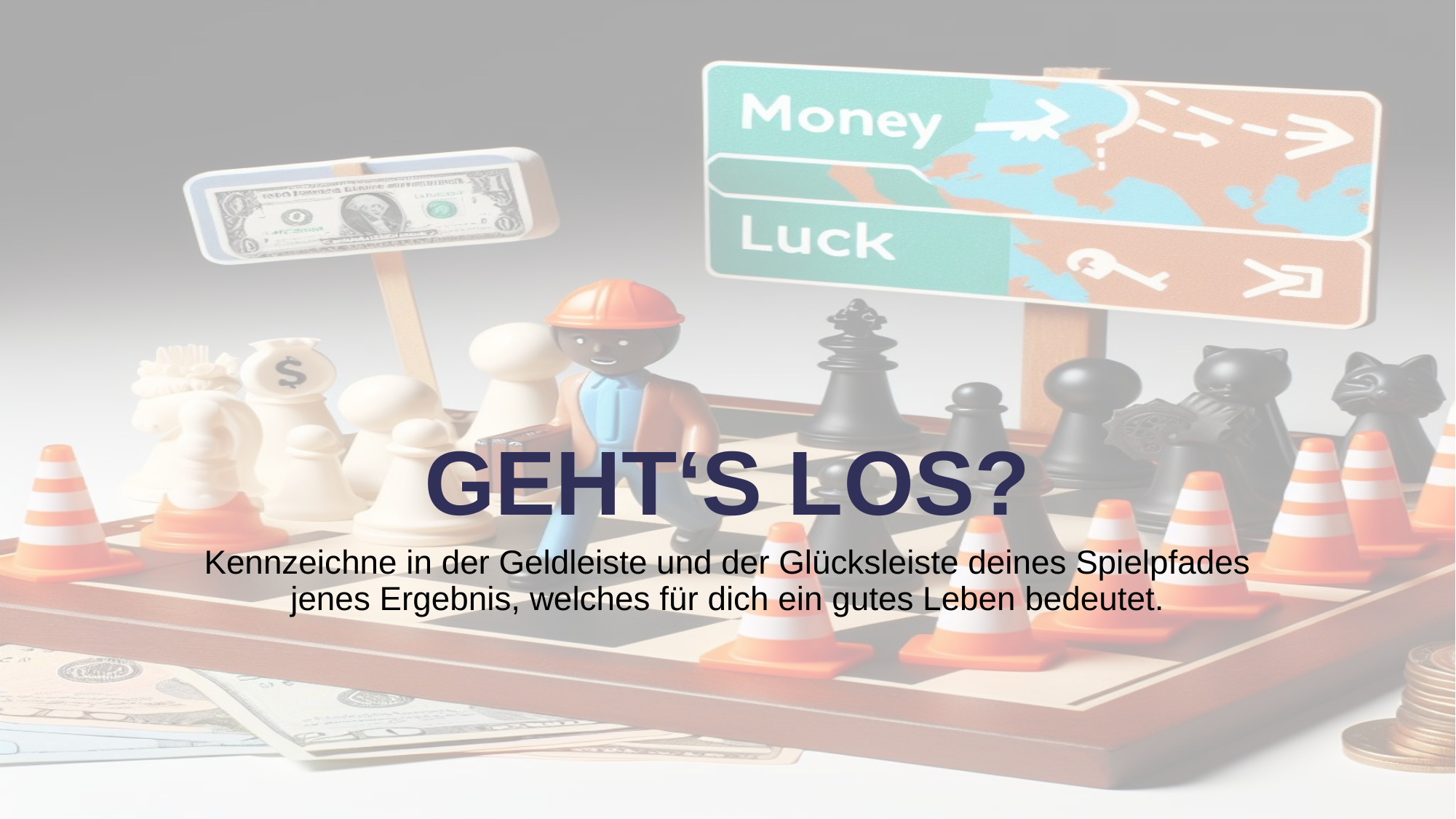

# Geht‘s los?
Kennzeichne in der Geldleiste und der Glücksleiste deines Spielpfades jenes Ergebnis, welches für dich ein gutes Leben bedeutet.